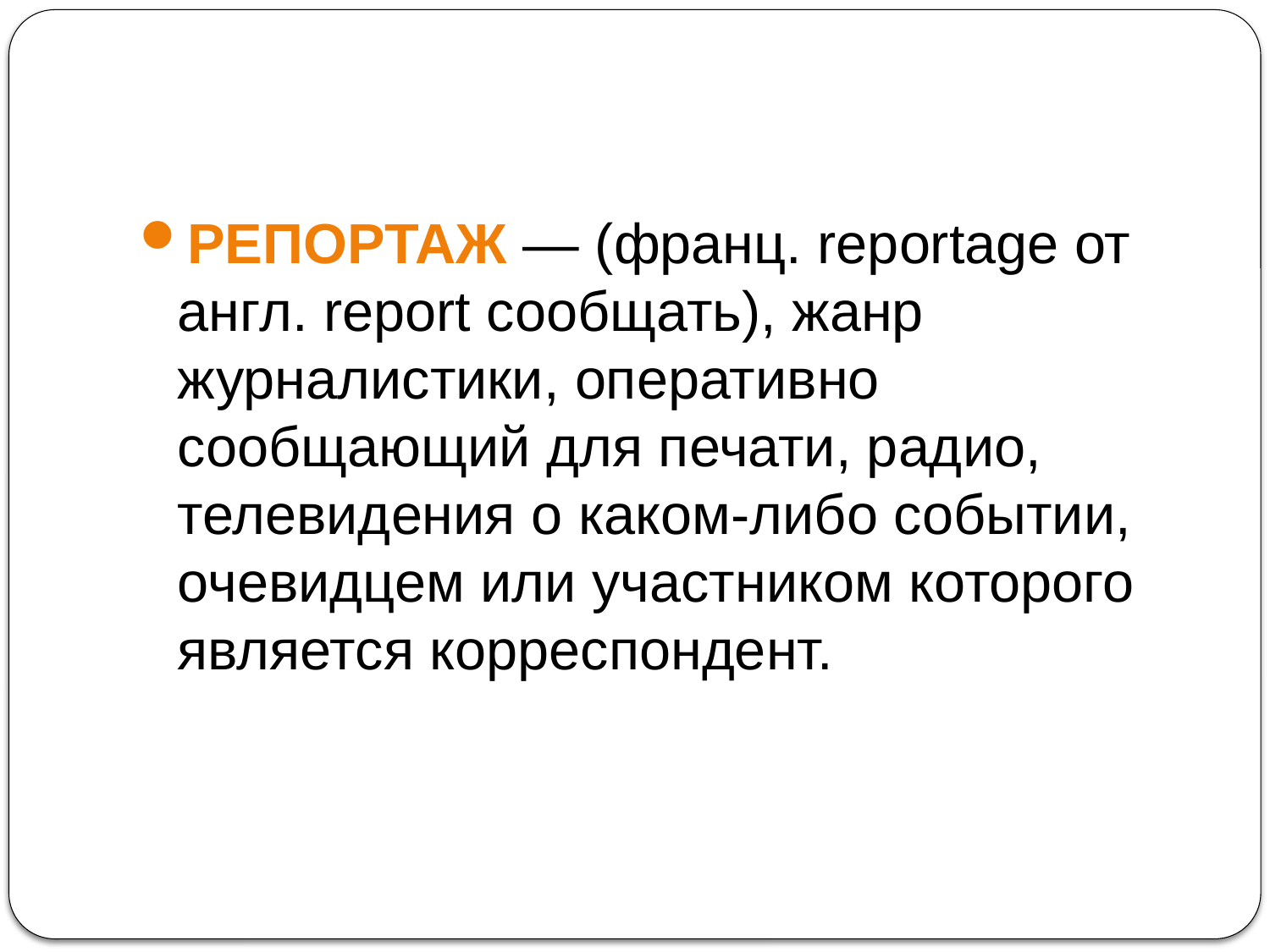

РЕПОРТАЖ — (франц. reportage от англ. report сообщать), жанр журналистики, оперативно сообщающий для печати, радио, телевидения о каком-либо событии, очевидцем или участником которого является корреспондент.